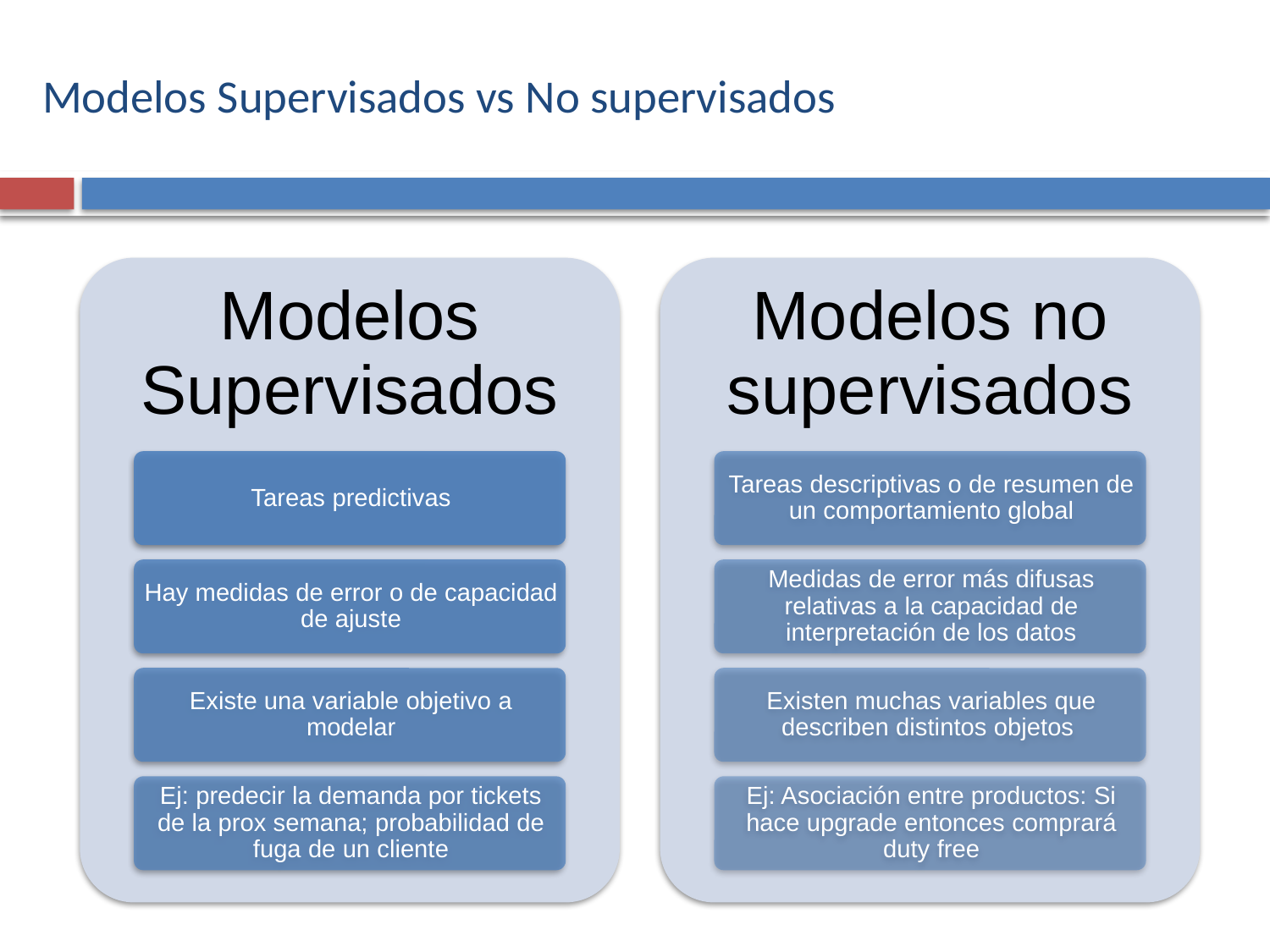

# Modelos Supervisados vs No supervisados
Modelos Supervisados
Tareas predictivas
Hay medidas de error o de capacidad de ajuste
Existe una variable objetivo a modelar
Ej: predecir la demanda por tickets de la prox semana; probabilidad de fuga de un cliente
Modelos no supervisados
Tareas descriptivas o de resumen de un comportamiento global
Medidas de error más difusas relativas a la capacidad de interpretación de los datos
Existen muchas variables que describen distintos objetos
Ej: Asociación entre productos: Si hace upgrade entonces comprará duty free